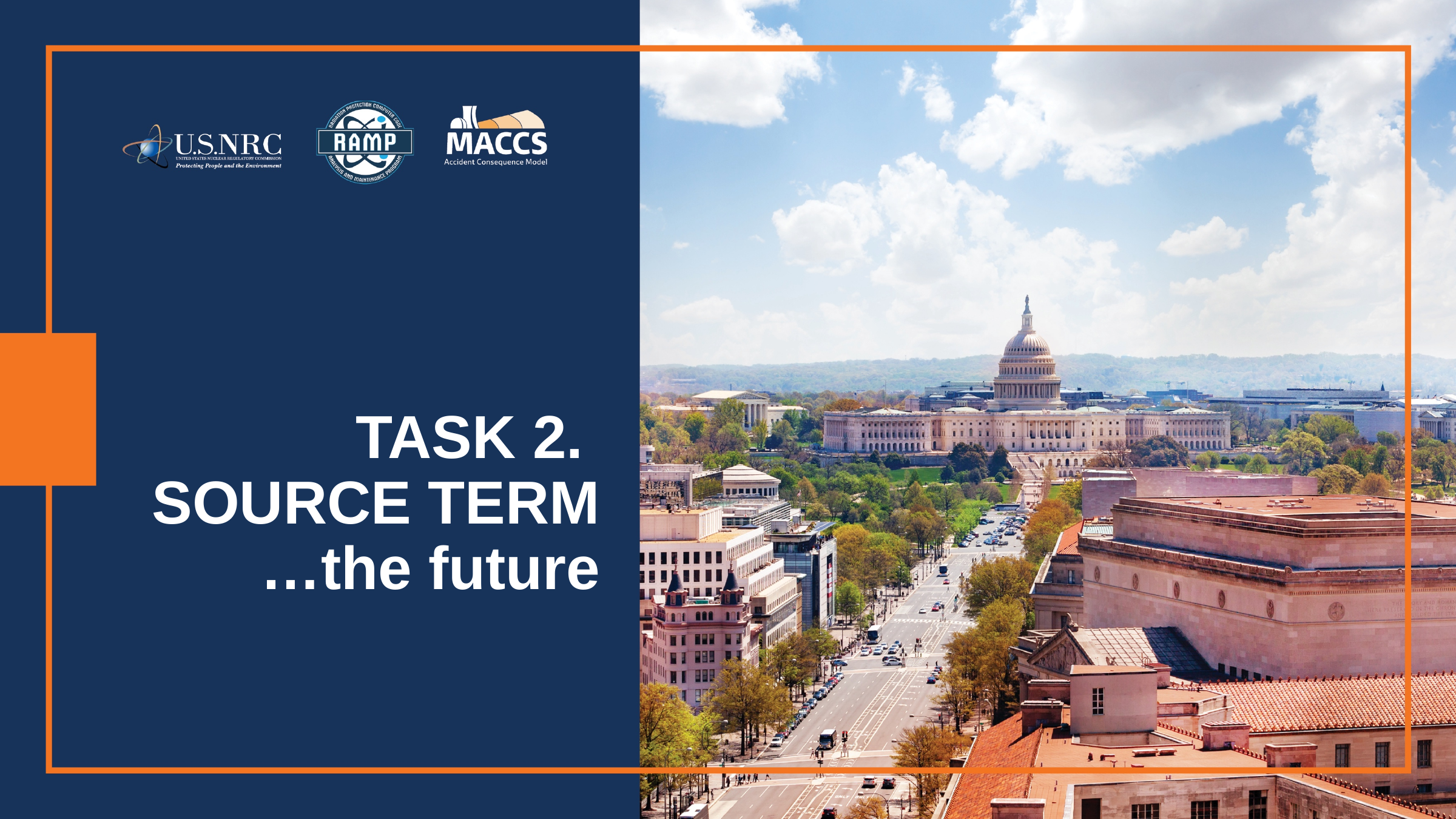

# TASK 2. SOURCE TERM …the future